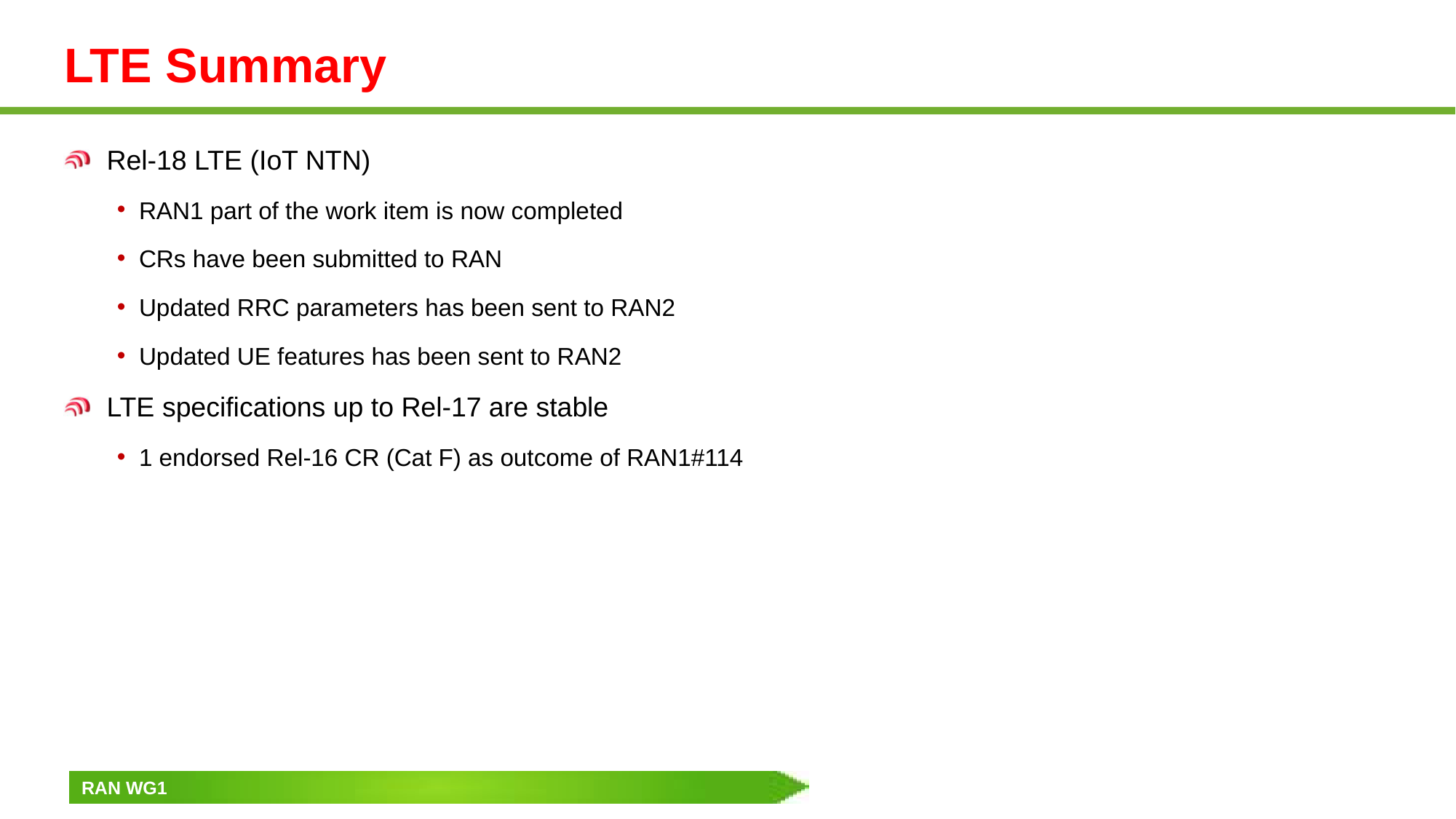

# LTE Summary
Rel-18 LTE (IoT NTN)
RAN1 part of the work item is now completed
CRs have been submitted to RAN
Updated RRC parameters has been sent to RAN2
Updated UE features has been sent to RAN2
LTE specifications up to Rel-17 are stable
1 endorsed Rel-16 CR (Cat F) as outcome of RAN1#114